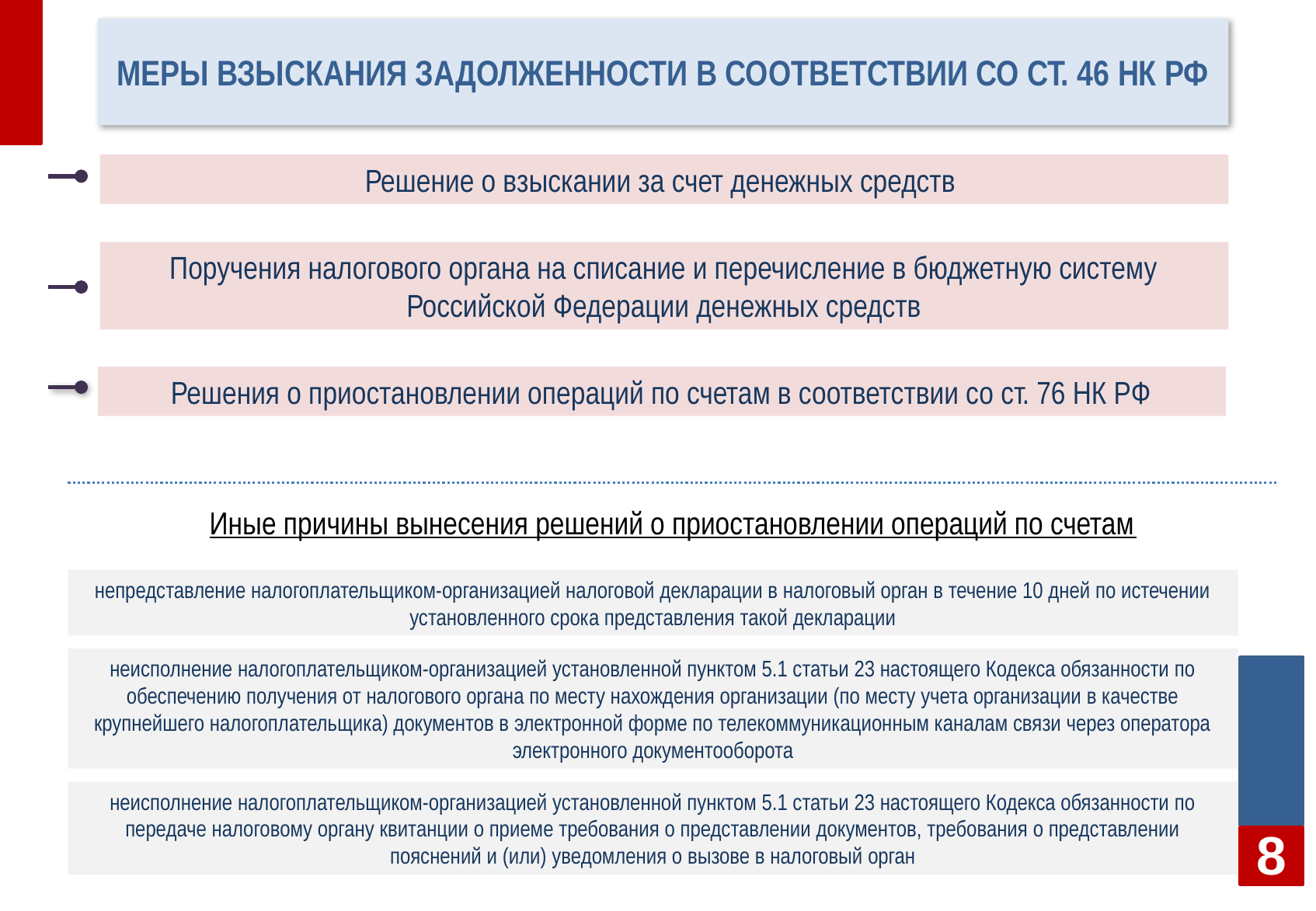

Меры взыскания задолженности в соответствии со ст. 46 НК РФ
Решение о взыскании за счет денежных средств
Поручения налогового органа на списание и перечисление в бюджетную систему Российской Федерации денежных средств
Решения о приостановлении операций по счетам в соответствии со ст. 76 НК РФ
Иные причины вынесения решений о приостановлении операций по счетам
непредставление налогоплательщиком-организацией налоговой декларации в налоговый орган в течение 10 дней по истечении установленного срока представления такой декларации
неисполнение налогоплательщиком-организацией установленной пунктом 5.1 статьи 23 настоящего Кодекса обязанности по обеспечению получения от налогового органа по месту нахождения организации (по месту учета организации в качестве крупнейшего налогоплательщика) документов в электронной форме по телекоммуникационным каналам связи через оператора электронного документооборота
неисполнение налогоплательщиком-организацией установленной пунктом 5.1 статьи 23 настоящего Кодекса обязанности по передаче налоговому органу квитанции о приеме требования о представлении документов, требования о представлении пояснений и (или) уведомления о вызове в налоговый орган
8